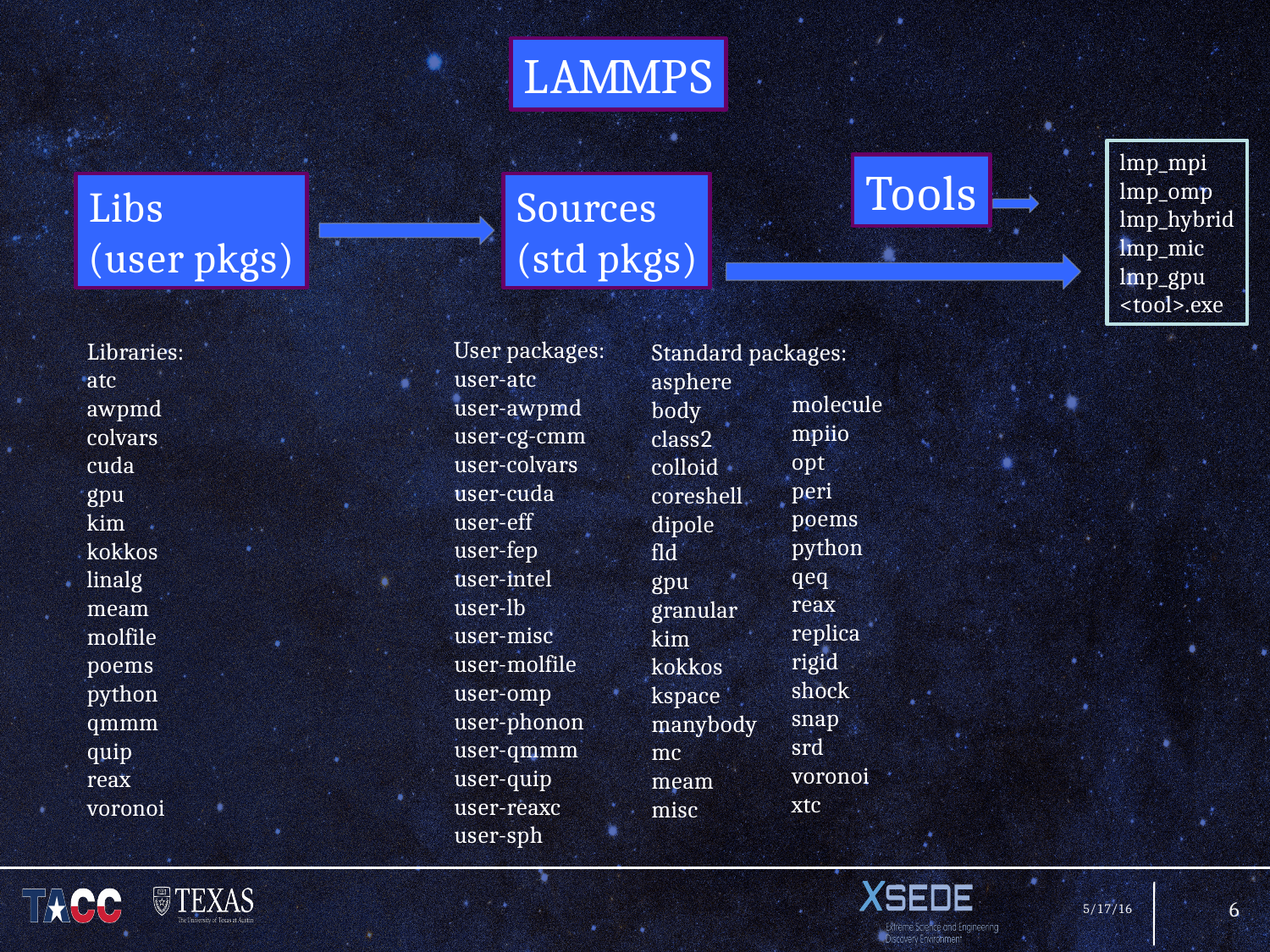

LAMMPS
lmp_mpi
lmp_omp
lmp_hybrid
lmp_mic
lmp_gpu
<tool>.exe
Tools

Libs
(user pkgs)
Sources
(std pkgs)

User packages:
user-atc
user-awpmd
user-cg-cmm
user-colvars
user-cuda
user-eff
user-fep
user-intel
user-lb
user-misc
user-molfile
user-omp
user-phonon
user-qmmm
user-quip
user-reaxc
user-sph
Libraries:
atc
awpmd
colvars
cuda
gpu
kim
kokkos
linalg
meam
molfile
poems
python
qmmm
quip
reax
voronoi
Standard packages:
asphere
body
class2
colloid
coreshell
dipole
fld
gpu
granular
kim
kokkos
kspace
manybody
mc
meam
misc
molecule
mpiio
opt
peri
poems
python
qeq
reax
replica
rigid
shock
snap
srd
voronoi
xtc
6
5/17/16